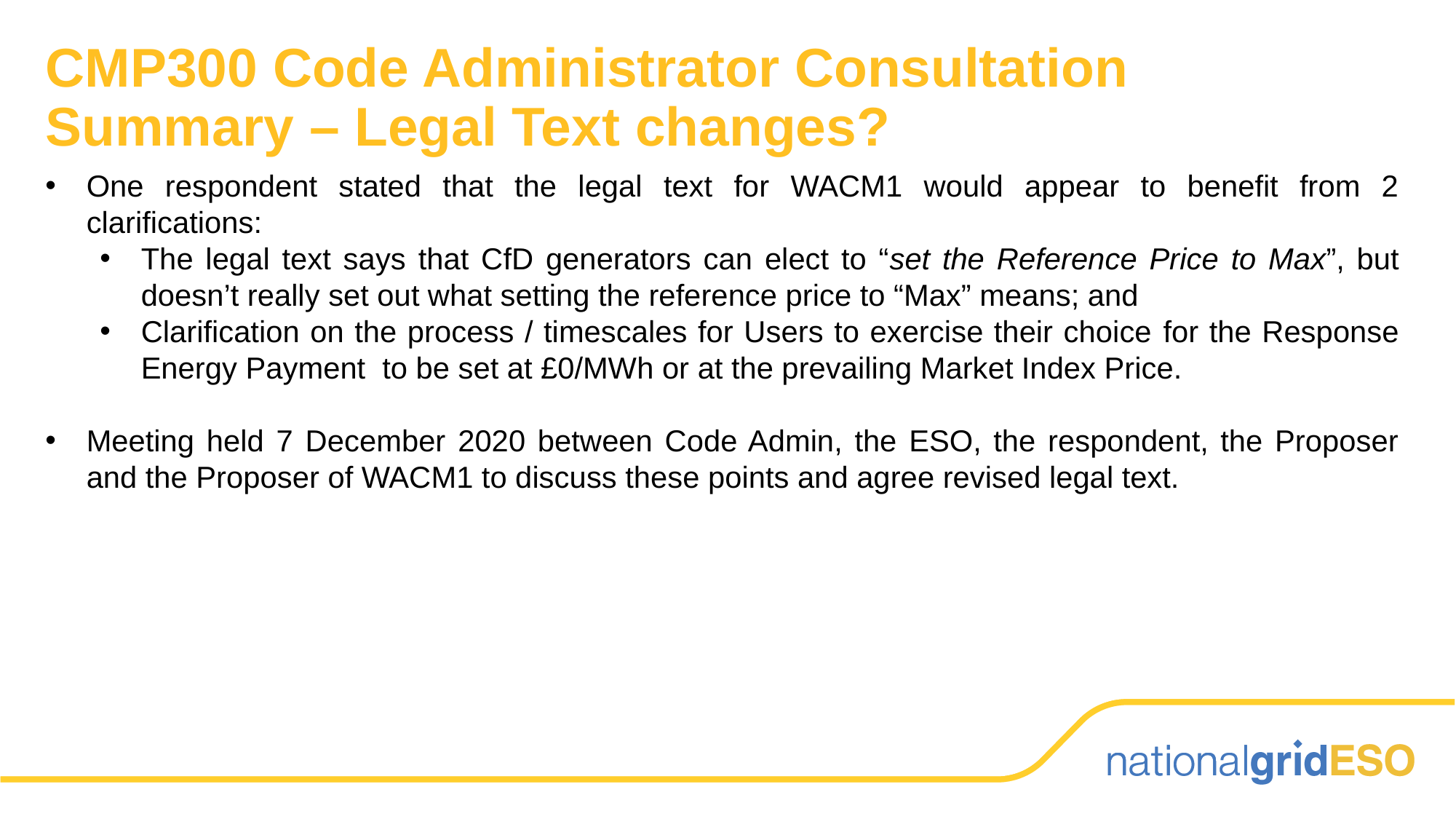

# CMP300 Code Administrator Consultation Summary – Legal Text changes?
One respondent stated that the legal text for WACM1 would appear to benefit from 2 clarifications:
The legal text says that CfD generators can elect to “set the Reference Price to Max”, but doesn’t really set out what setting the reference price to “Max” means; and
Clarification on the process / timescales for Users to exercise their choice for the Response Energy Payment  to be set at £0/MWh or at the prevailing Market Index Price.

Meeting held 7 December 2020 between Code Admin, the ESO, the respondent, the Proposer and the Proposer of WACM1 to discuss these points and agree revised legal text.